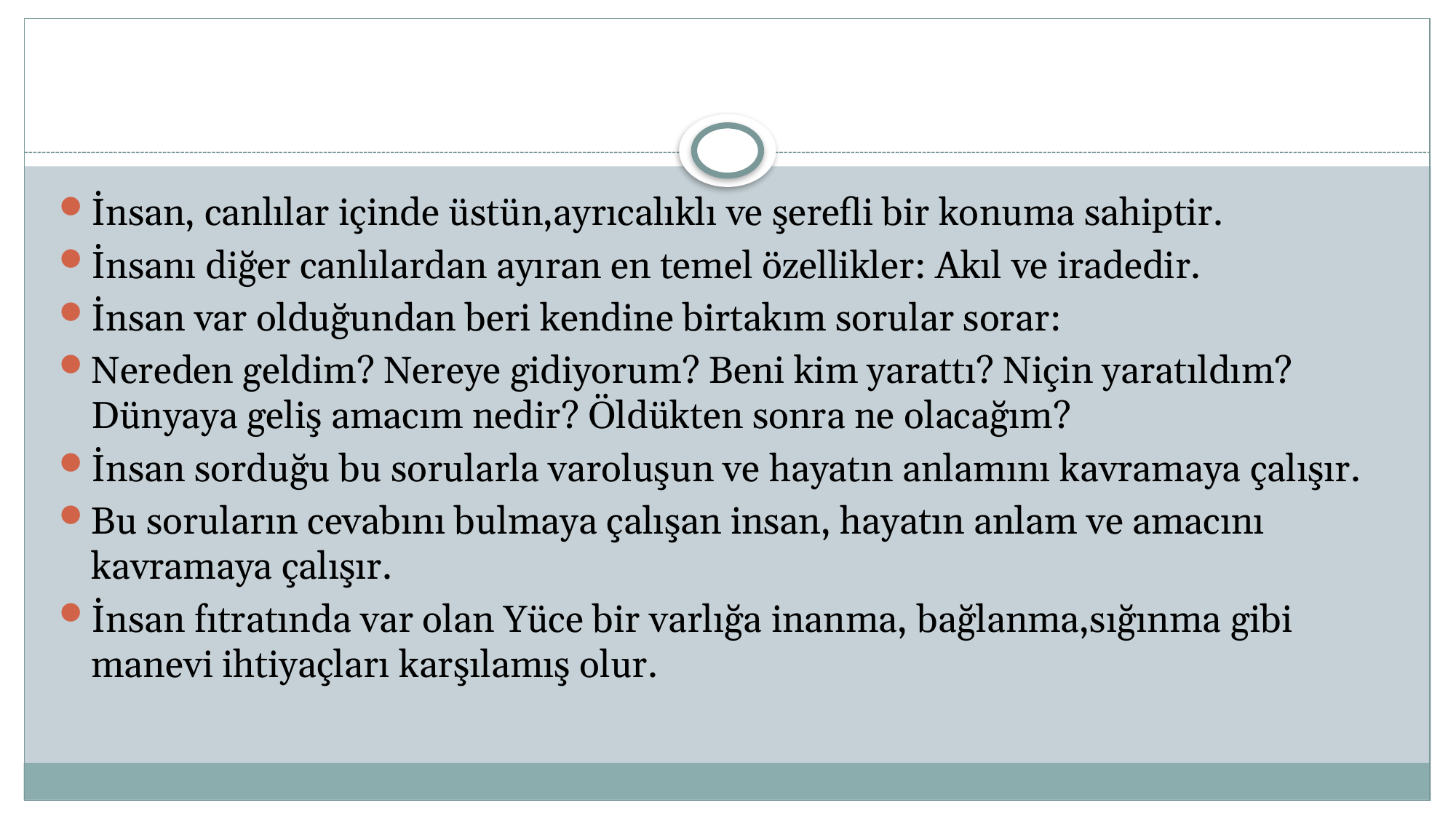

#
İnsan, canlılar içinde üstün,ayrıcalıklı ve şerefli bir konuma sahiptir.
İnsanı diğer canlılardan ayıran en temel özellikler: Akıl ve iradedir.
İnsan var olduğundan beri kendine birtakım sorular sorar:
Nereden geldim? Nereye gidiyorum? Beni kim yarattı? Niçin yaratıldım? Dünyaya geliş amacım nedir? Öldükten sonra ne olacağım?
İnsan sorduğu bu sorularla varoluşun ve hayatın anlamını kavramaya çalışır.
Bu soruların cevabını bulmaya çalışan insan, hayatın anlam ve amacını kavramaya çalışır.
İnsan fıtratında var olan Yüce bir varlığa inanma, bağlanma,sığınma gibi manevi ihtiyaçları karşılamış olur.